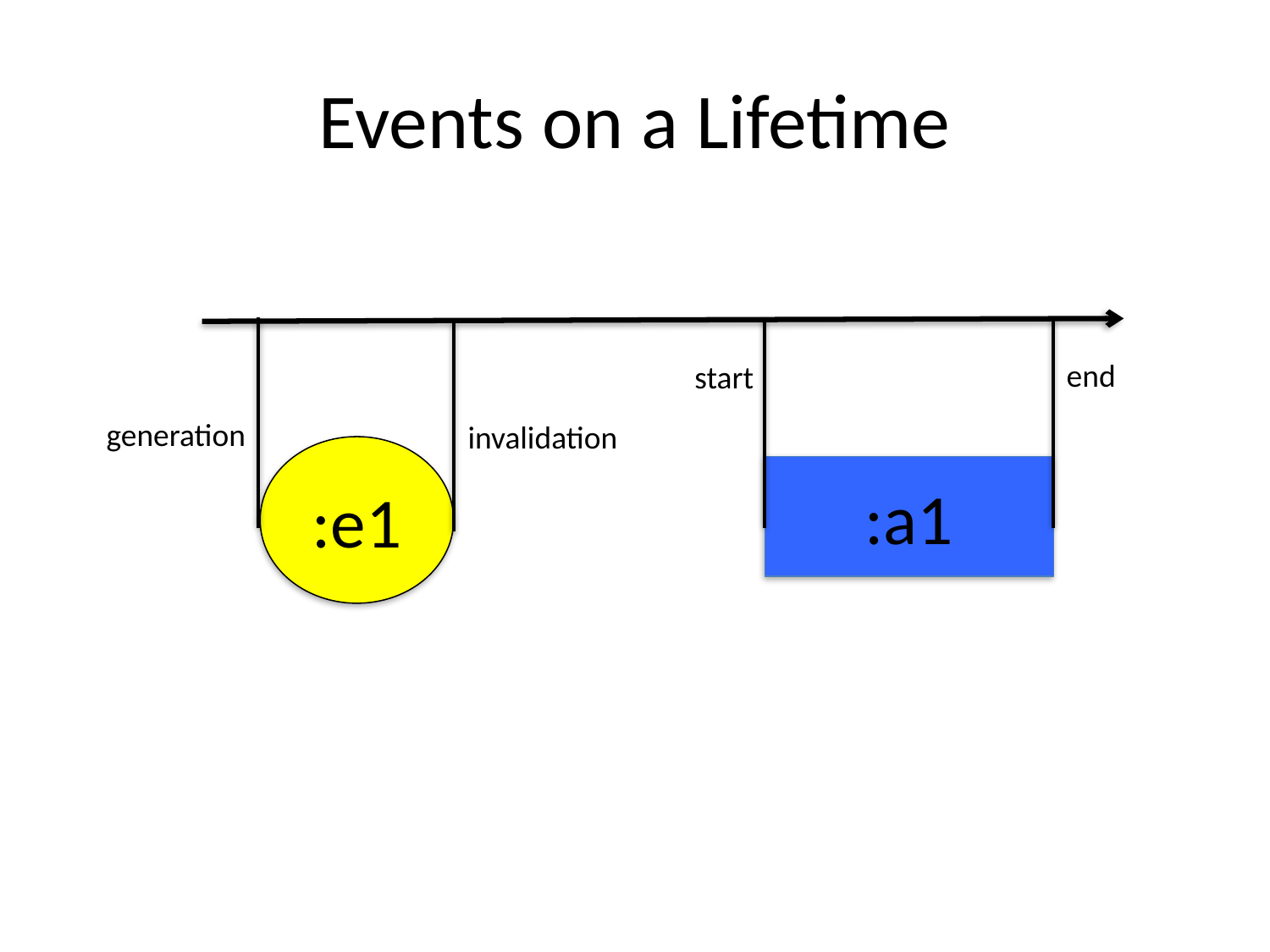

# Events on a Lifetime
end
start
generation
invalidation
:e1
:a1